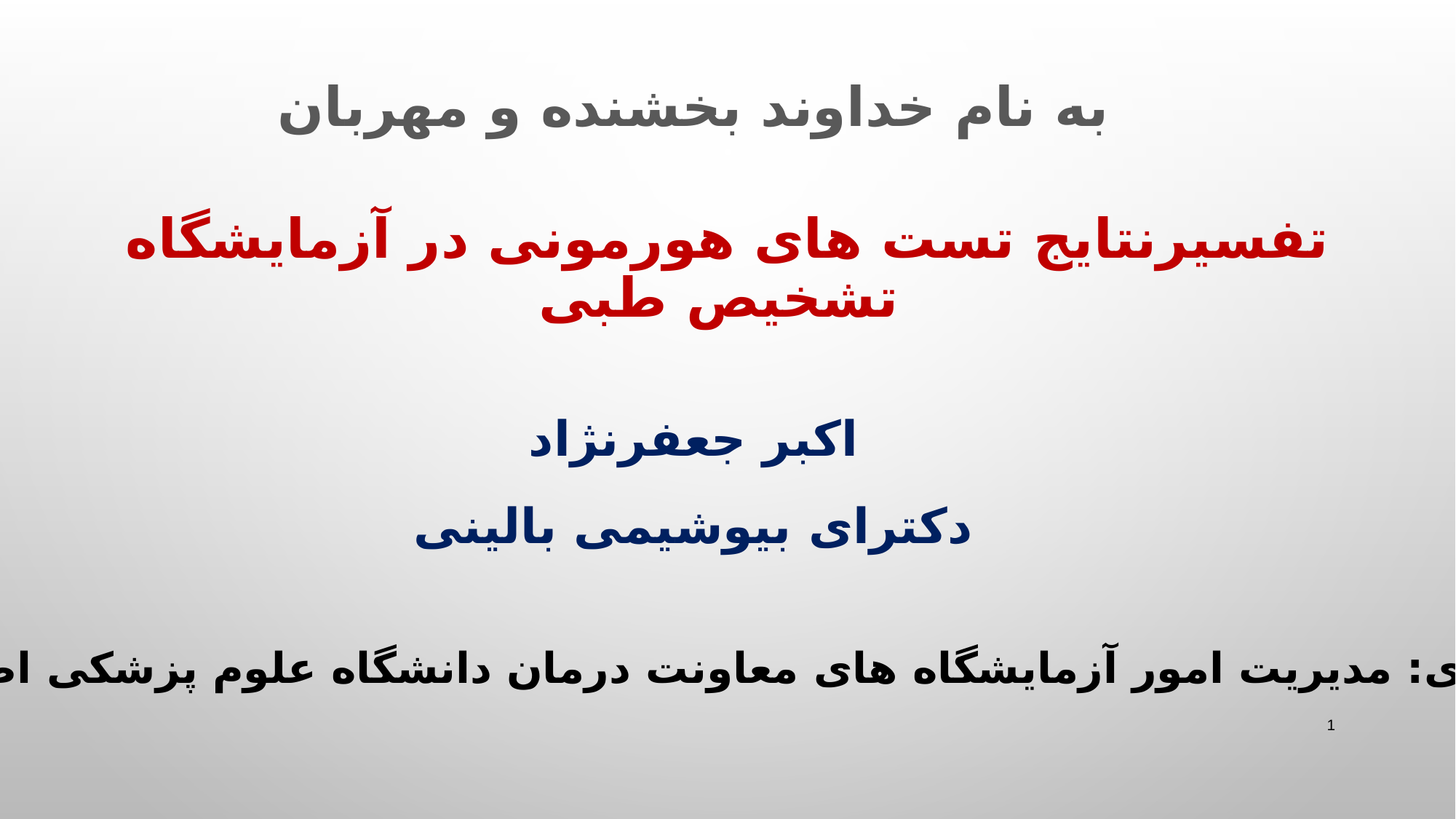

به نام خداوند بخشنده و مهربان
# تفسیرنتایج تست های هورمونی در آزمایشگاه تشخیص طبی
اکبر جعفرنژاد
دکترای بیوشیمی بالینی
مجری: مدیریت امور آزمایشگاه های معاونت درمان دانشگاه علوم پزشکی اصفهان
1